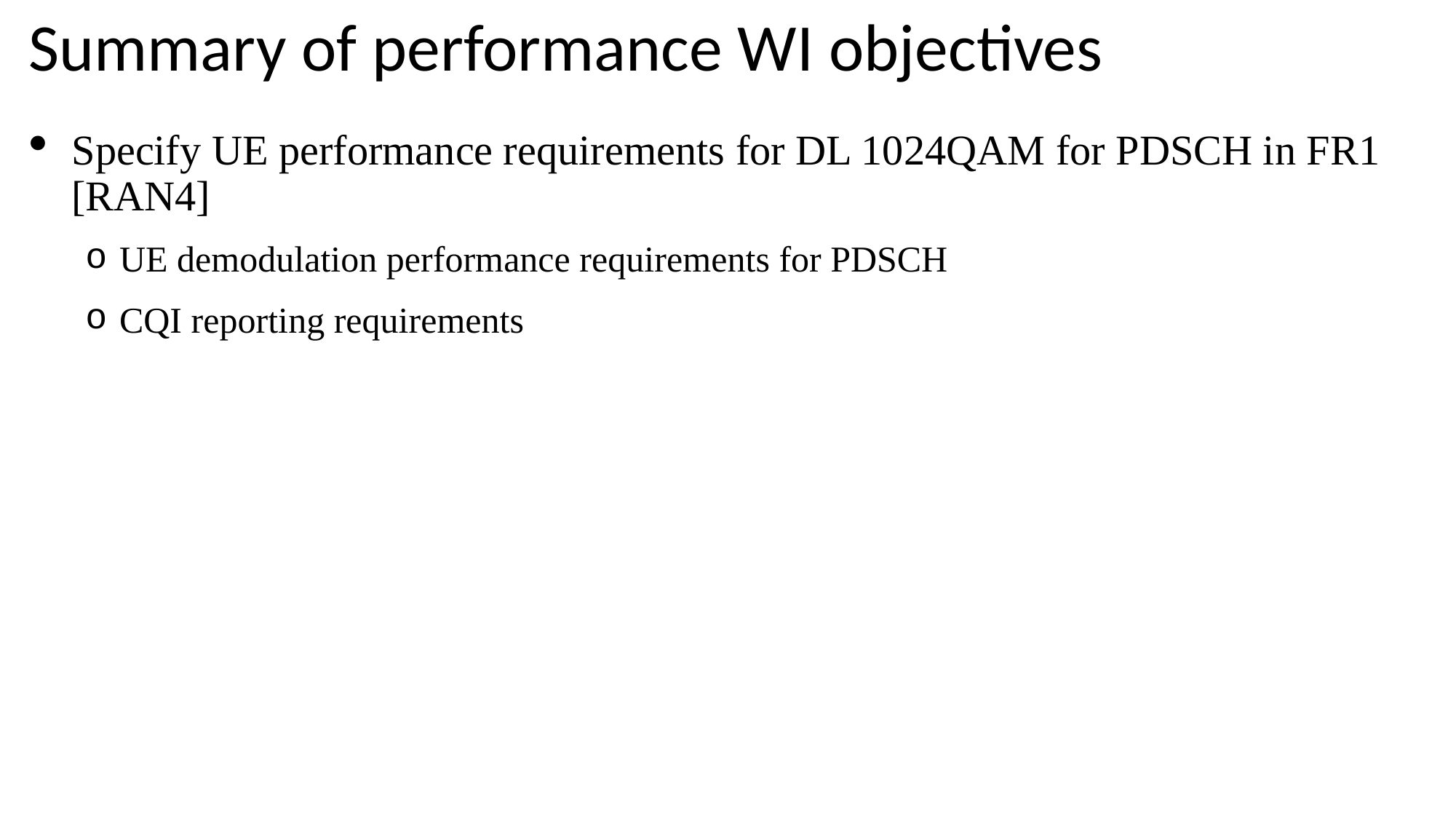

# Summary of performance WI objectives
Specify UE performance requirements for DL 1024QAM for PDSCH in FR1 [RAN4]
UE demodulation performance requirements for PDSCH
CQI reporting requirements